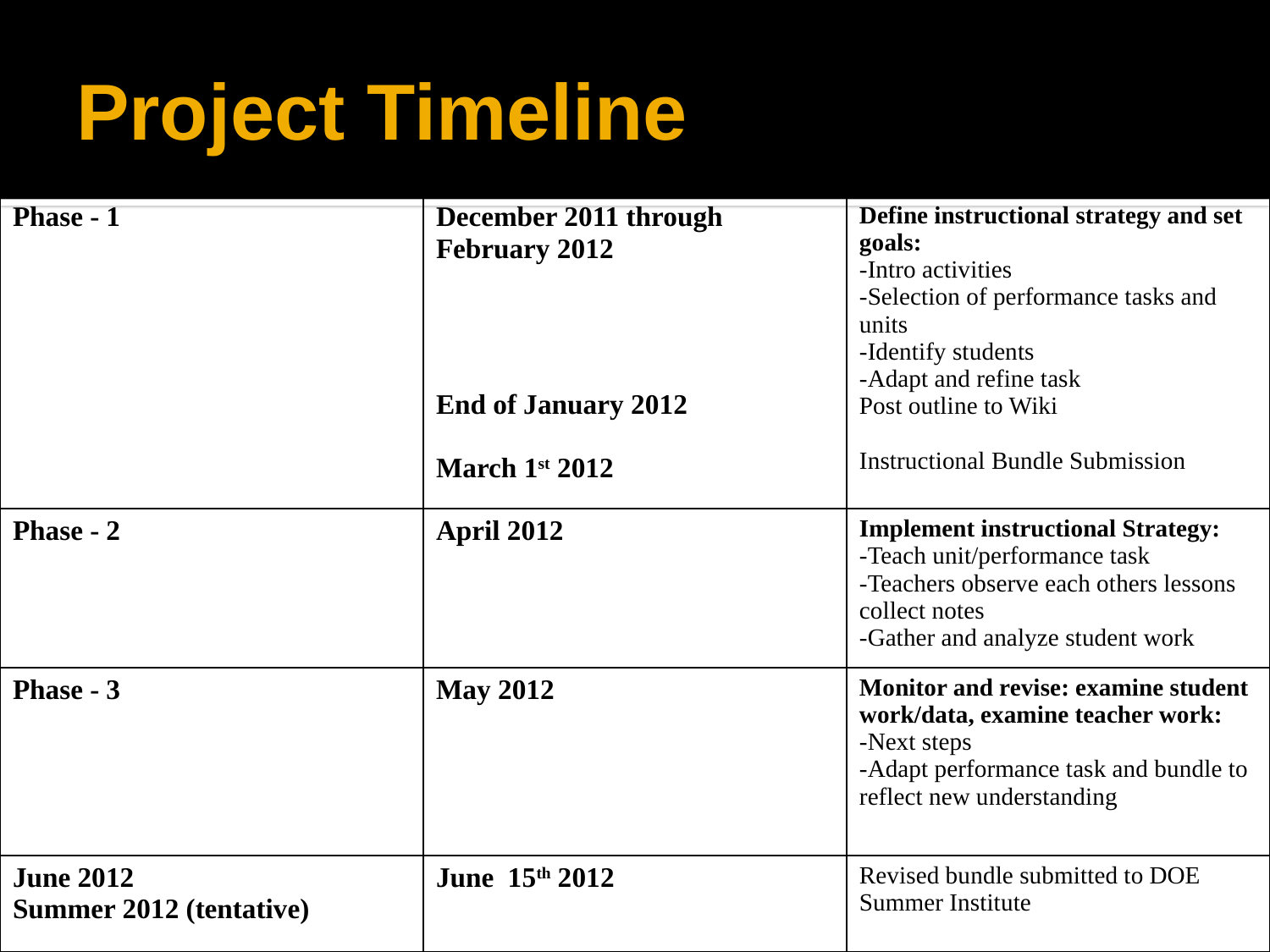

# Project Timeline
| Phase - 1 | December 2011 through February 2012 End of January 2012 March 1st 2012 | Define instructional strategy and set goals: -Intro activities -Selection of performance tasks and units -Identify students -Adapt and refine task Post outline to Wiki Instructional Bundle Submission |
| --- | --- | --- |
| Phase - 2 | April 2012 | Implement instructional Strategy: -Teach unit/performance task -Teachers observe each others lessons collect notes -Gather and analyze student work |
| Phase - 3 | May 2012 | Monitor and revise: examine student work/data, examine teacher work: -Next steps -Adapt performance task and bundle to reflect new understanding |
| June 2012 Summer 2012 (tentative) | June 15th 2012 | Revised bundle submitted to DOE Summer Institute |